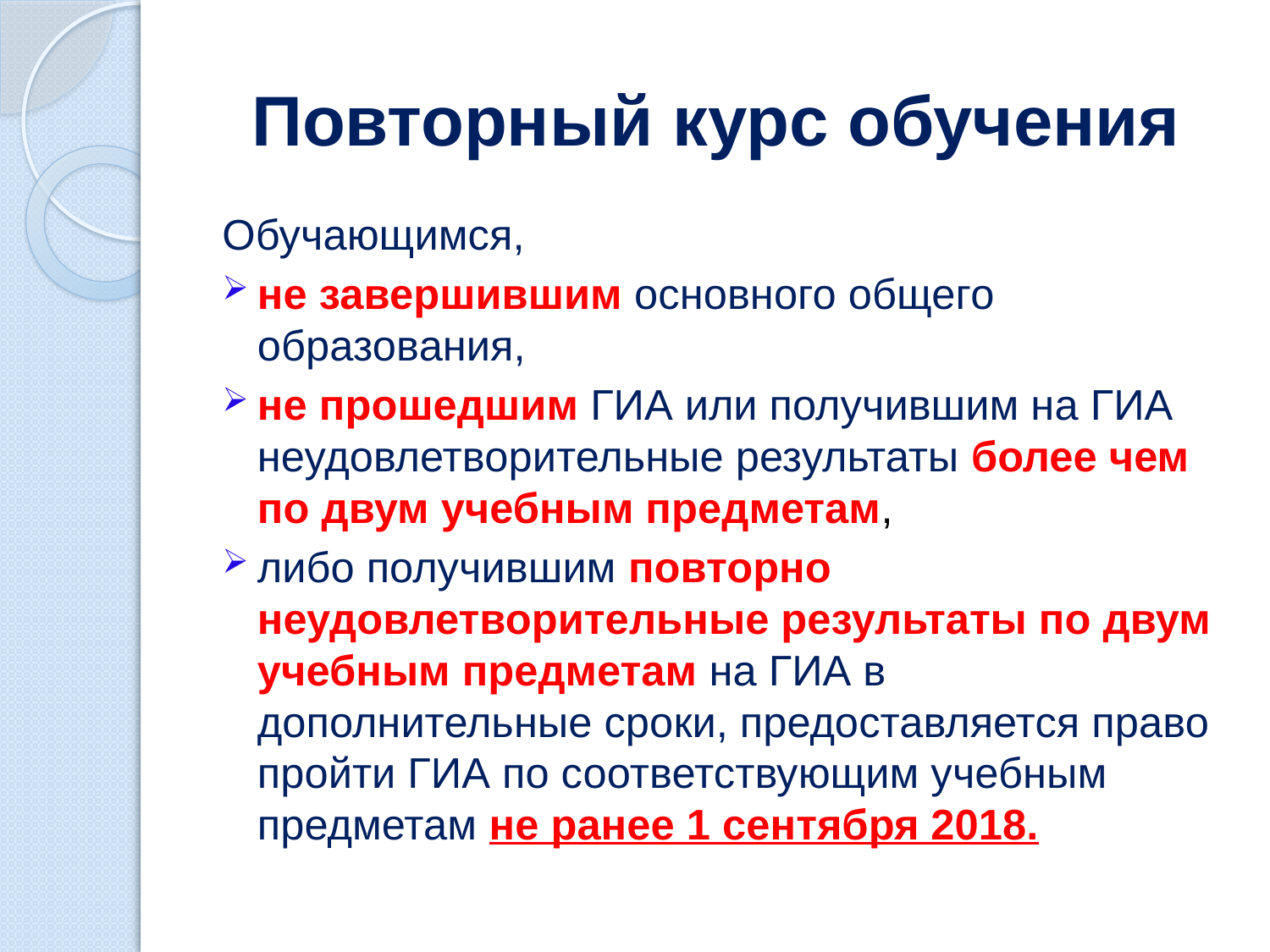

# Повторный курс обучения
Обучающимся,
не завершившим основного общего образования,
не прошедшим ГИА или получившим на ГИА неудовлетворительные результаты более чем по двум учебным предметам,
либо получившим повторно неудовлетворительные результаты по двум учебным предметам на ГИА в дополнительные сроки, предоставляется право пройти ГИА по соответствующим учебным предметам не ранее 1 сентября 2018.